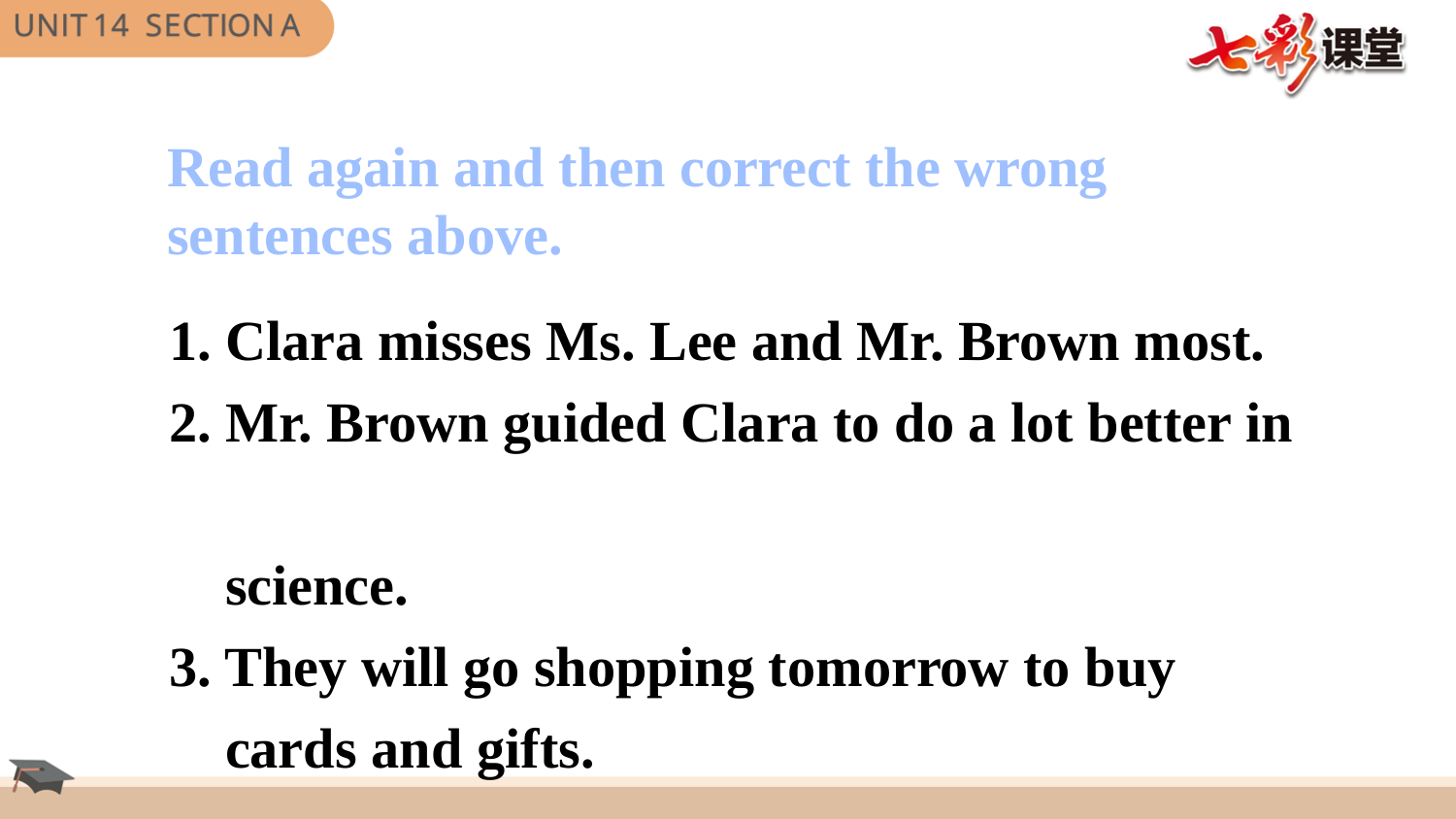

Read again and then correct the wrong sentences above.
1. Clara misses Ms. Lee and Mr. Brown most.
2. Mr. Brown guided Clara to do a lot better in
    science.
3. They will go shopping tomorrow to buy
    cards and gifts.